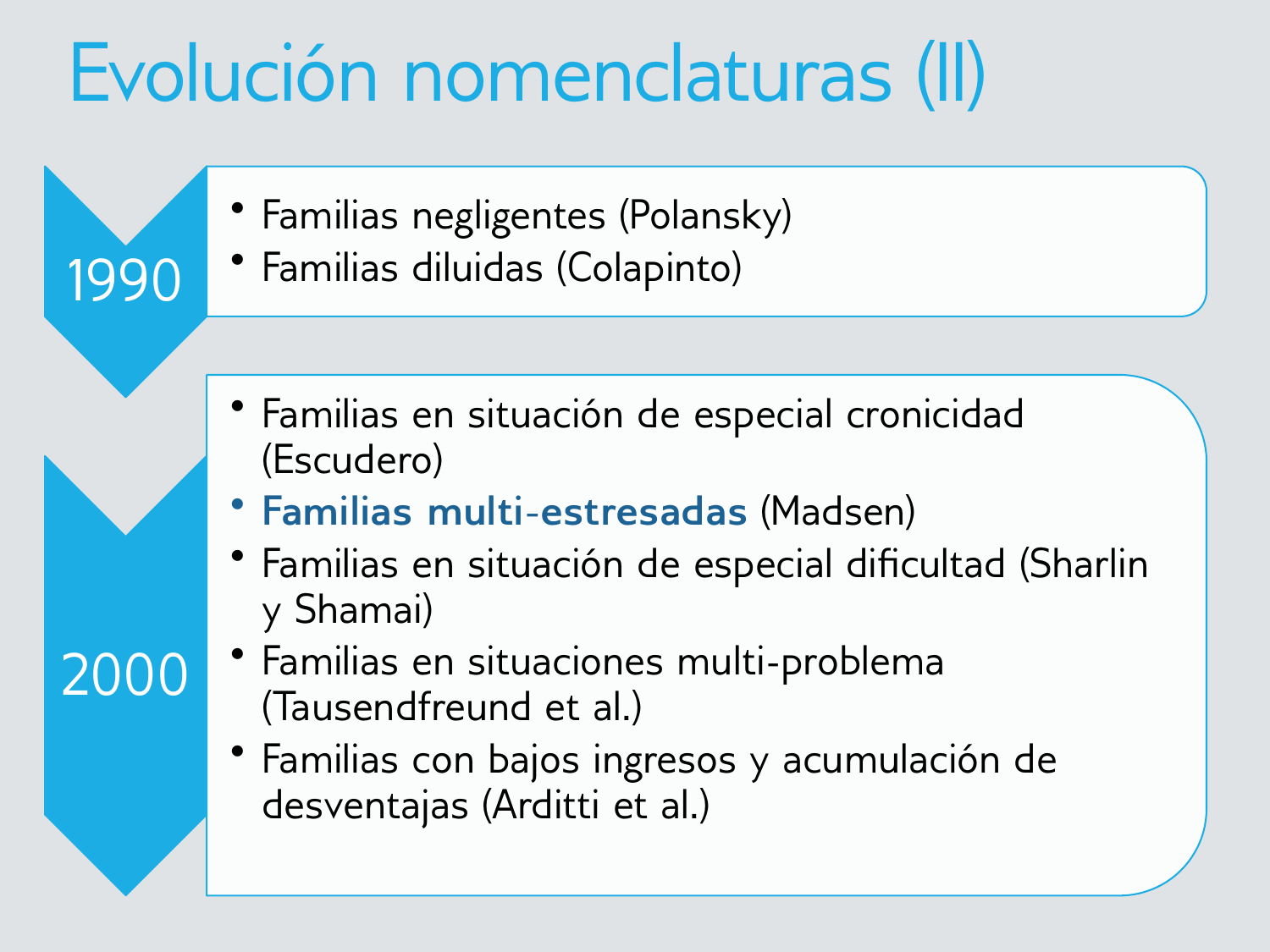

Evolución nomenclaturas (II)
1990
Familias negligentes (Polansky)
Familias diluidas (Colapinto)
2000
Familias en situación de especial cronicidad (Escudero)
Familias multi-estresadas (Madsen)
Familias en situación de especial dificultad (Sharlin y Shamai)
Familias en situaciones multi-problema (Tausendfreund et al.)
Familias con bajos ingresos y acumulación de desventajas (Arditti et al.)